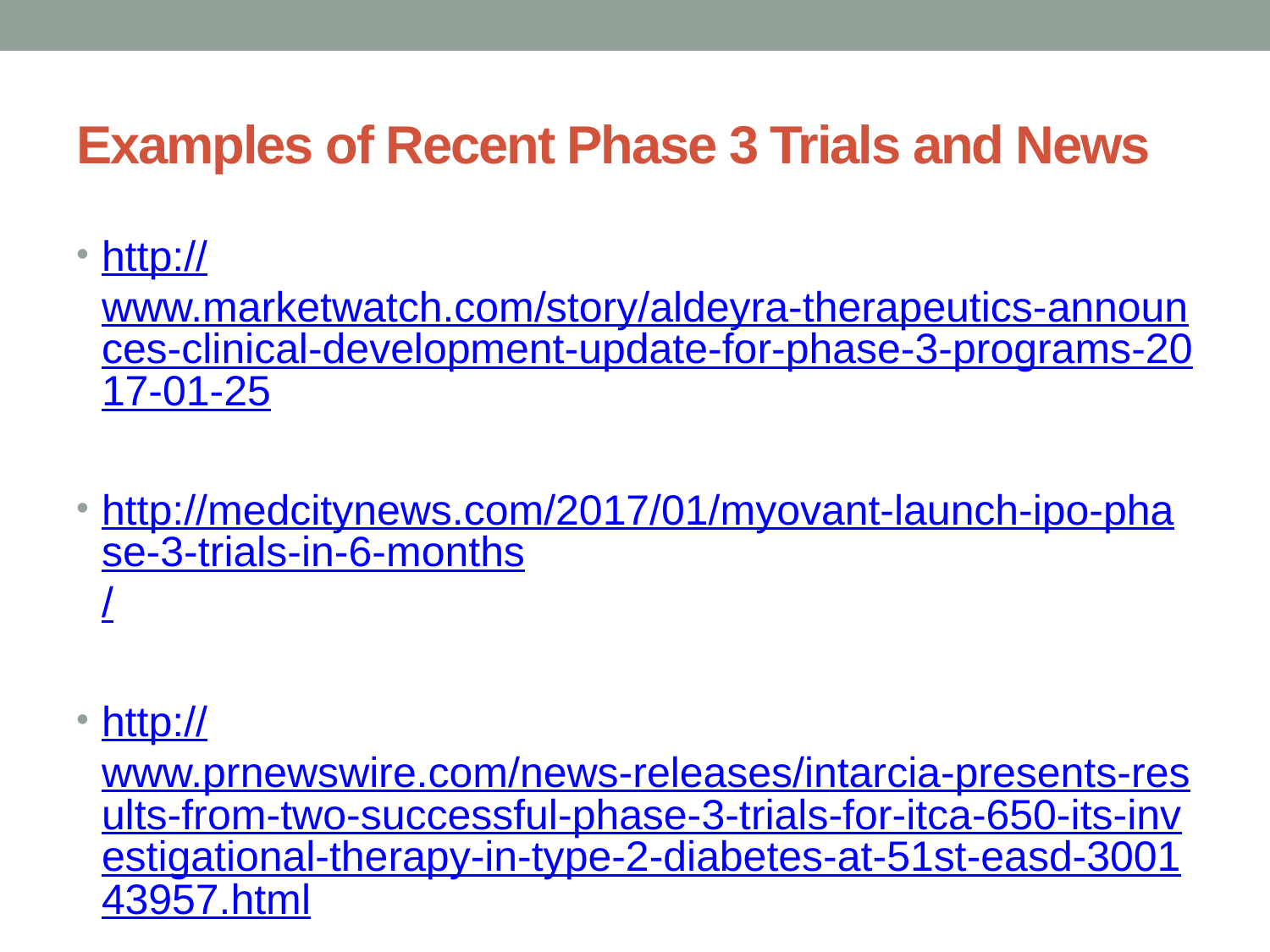

# Examples of Recent Phase 3 Trials and News
http://www.marketwatch.com/story/aldeyra-therapeutics-announces-clinical-development-update-for-phase-3-programs-2017-01-25

http://medcitynews.com/2017/01/myovant-launch-ipo-phase-3-trials-in-6-months/

http://www.prnewswire.com/news-releases/intarcia-presents-results-from-two-successful-phase-3-trials-for-itca-650-its-investigational-therapy-in-type-2-diabetes-at-51st-easd-300143957.html